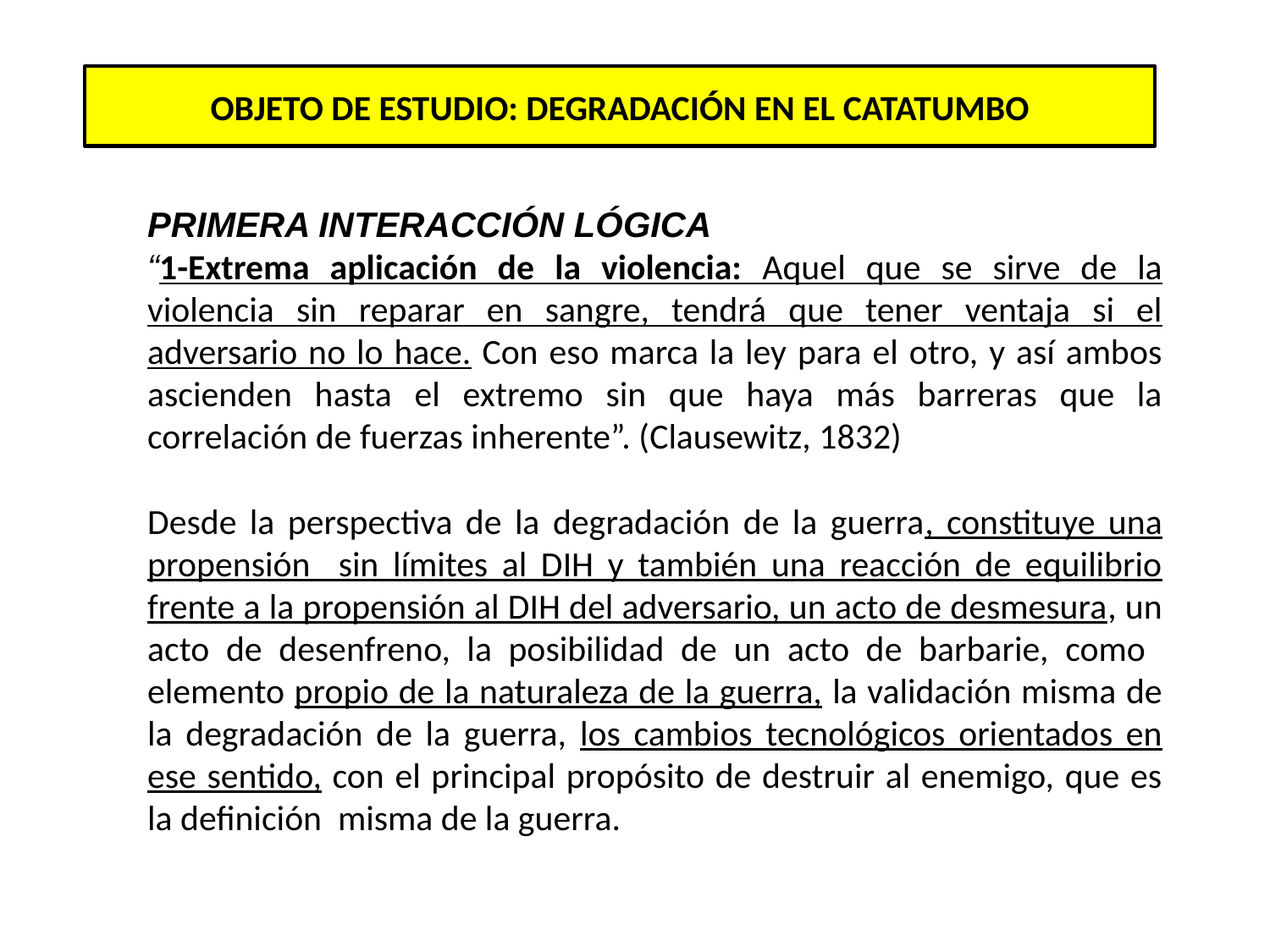

OBJETO DE ESTUDIO: DEGRADACIÓN EN EL CATATUMBO
PRIMERA INTERACCIÓN LÓGICA
“1-Extrema aplicación de la violencia: Aquel que se sirve de la violencia sin reparar en sangre, tendrá que tener ventaja si el adversario no lo hace. Con eso marca la ley para el otro, y así ambos ascienden hasta el extremo sin que haya más barreras que la correlación de fuerzas inherente”. (Clausewitz, 1832)

Desde la perspectiva de la degradación de la guerra, constituye una propensión  sin límites al DIH y también una reacción de equilibrio frente a la propensión al DIH del adversario, un acto de desmesura, un acto de desenfreno, la posibilidad de un acto de barbarie, como  elemento propio de la naturaleza de la guerra, la validación misma de la degradación de la guerra, los cambios tecnológicos orientados en ese sentido, con el principal propósito de destruir al enemigo, que es la definición  misma de la guerra.